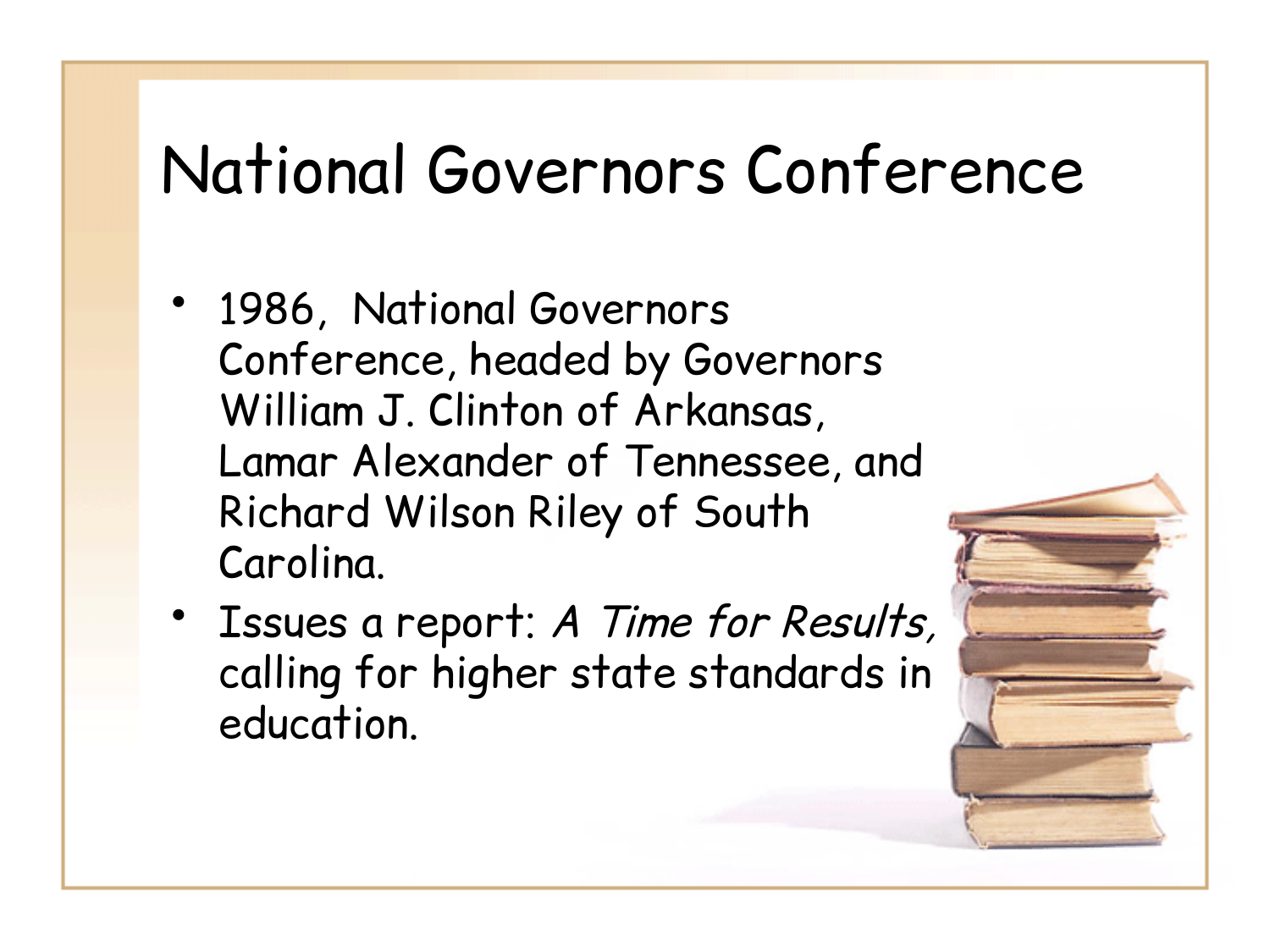

# National Governors Conference
1986,  National Governors Conference, headed by Governors William J. Clinton of Arkansas, Lamar Alexander of Tennessee, and Richard Wilson Riley of South Carolina.
Issues a report: A Time for Results, calling for higher state standards in education.